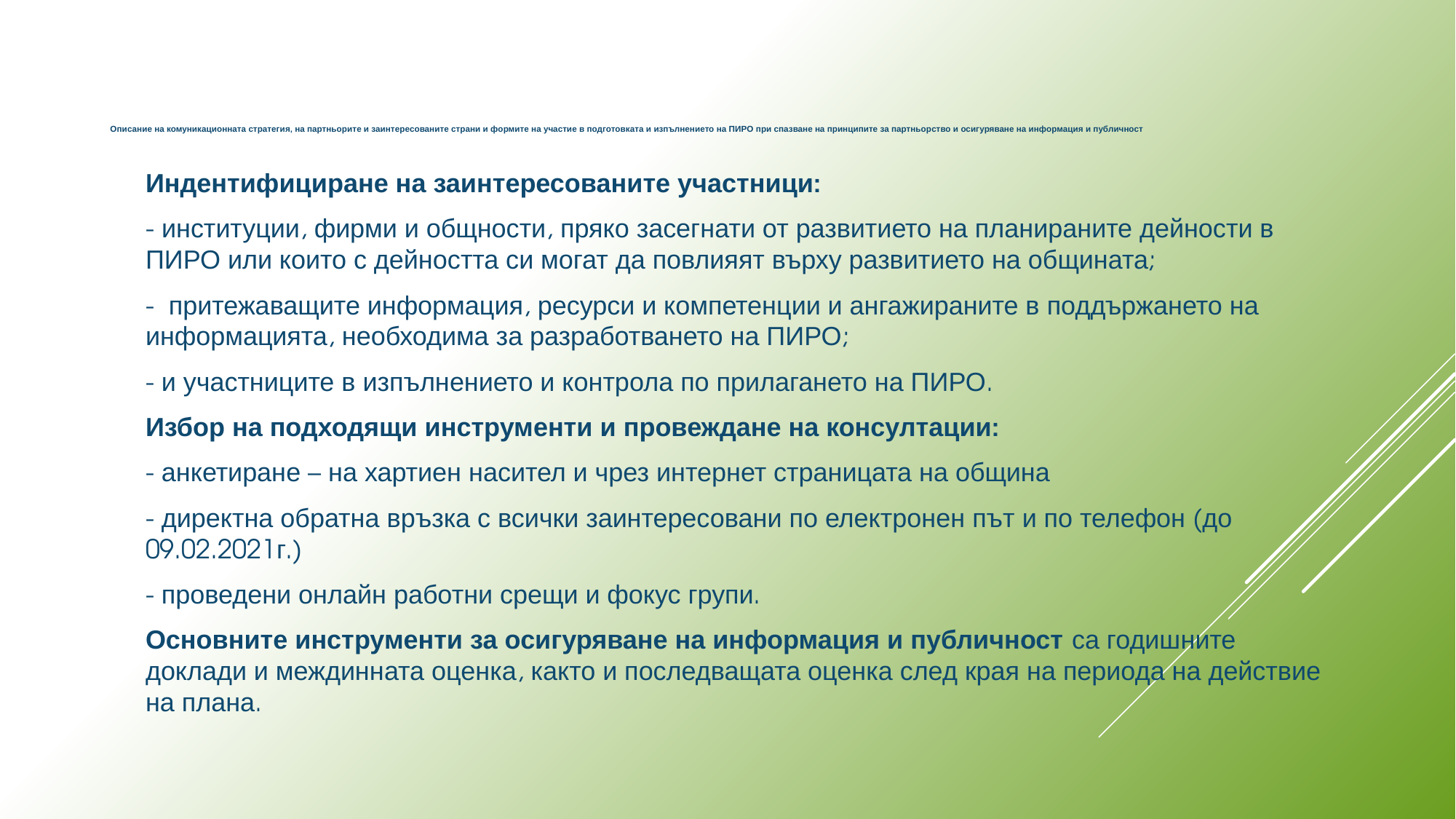

# Описание на комуникационната стратегия, на партньорите и заинтересованите страни и формите на участие в подготовката и изпълнението на ПИРО при спазване на принципите за партньорство и осигуряване на информация и публичност
Индентифициране на заинтересованите участници:
- институции, фирми и общности, пряко засегнати от развитието на планираните дейности в ПИРО или които с дейността си могат да повлияят върху развитието на общината;
-  притежаващите информация, ресурси и компетенции и ангажираните в поддържането на информацията, необходима за разработването на ПИРО;
- и участниците в изпълнението и контрола по прилагането на ПИРО.
Избор на подходящи инструменти и провеждане на консултации:
- анкетиране – на хартиен насител и чрез интернет страницата на община
- директна обратна връзка с всички заинтересовани по електронен път и по телефон (до 09.02.2021г.)
- проведени онлайн работни срещи и фокус групи.
Основните инструменти за осигуряване на информация и публичност са годишните доклади и междинната оценка, както и последващата оценка след края на периода на действие на плана.